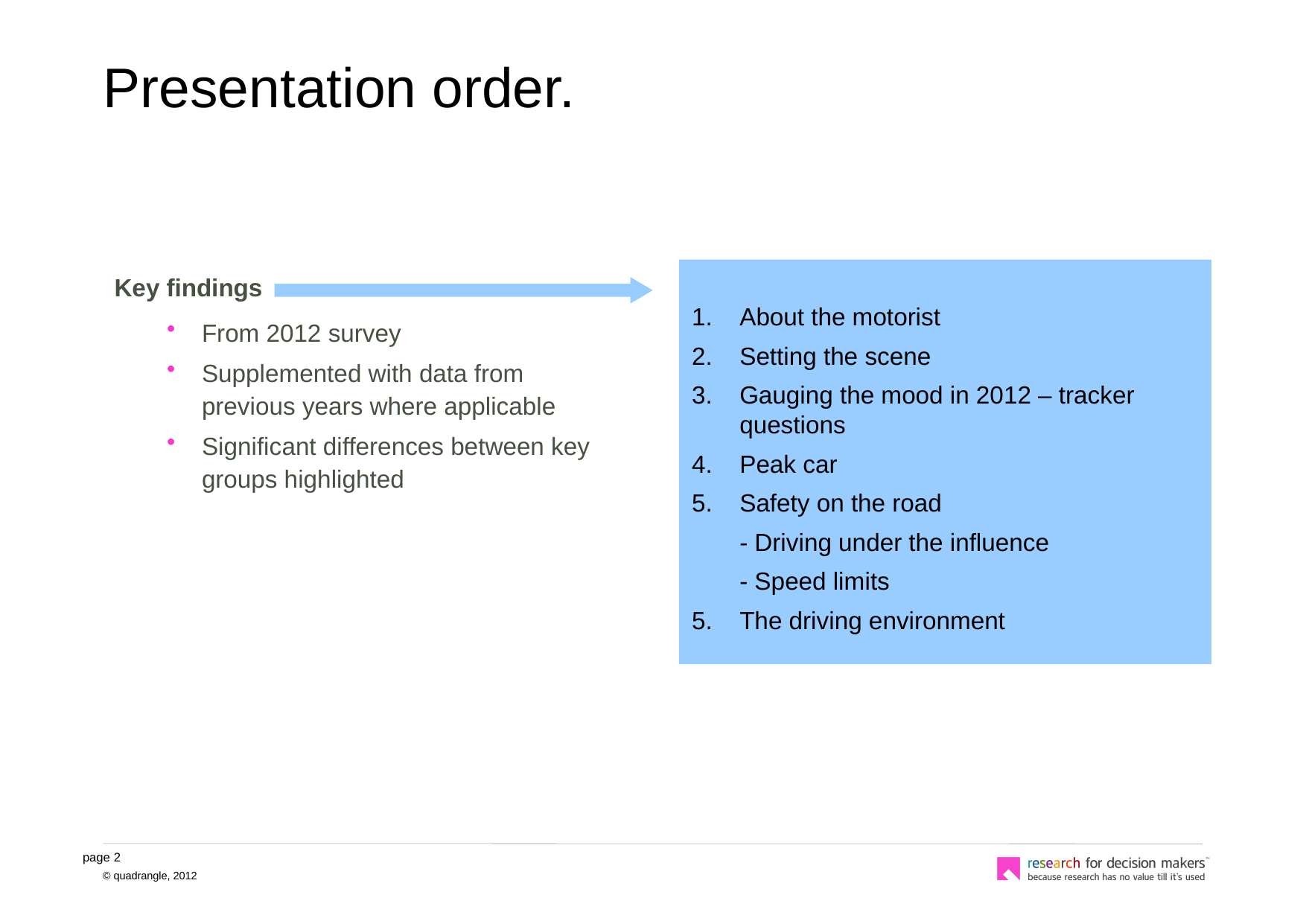

# Presentation order.

About the motorist
Setting the scene
Gauging the mood in 2012 – tracker questions
Peak car
Safety on the road
 	- Driving under the influence
	- Speed limits
The driving environment
Key findings
From 2012 survey
Supplemented with data from previous years where applicable
Significant differences between key groups highlighted